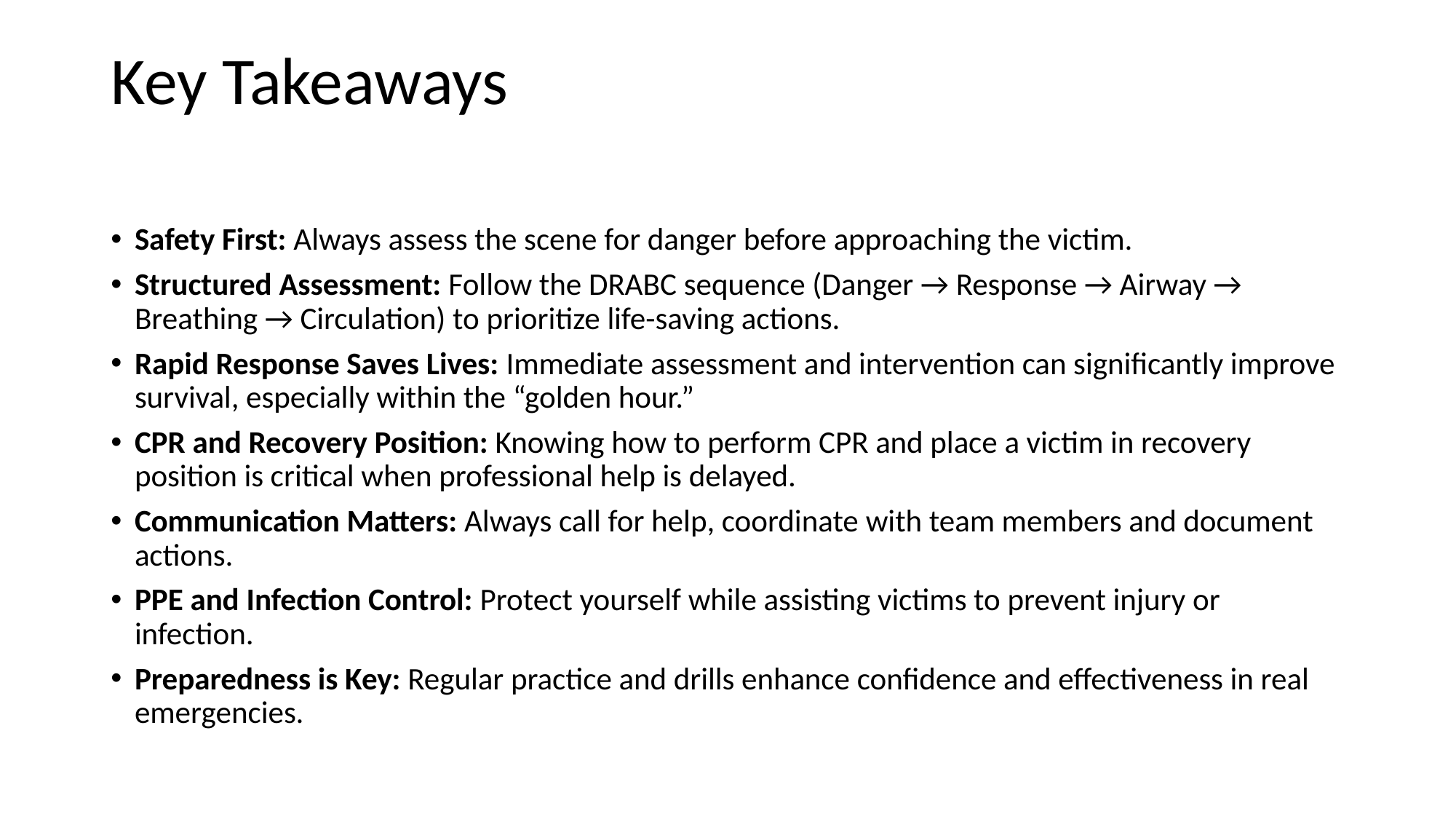

# Key Takeaways
Safety First: Always assess the scene for danger before approaching the victim.
Structured Assessment: Follow the DRABC sequence (Danger → Response → Airway → Breathing → Circulation) to prioritize life-saving actions.
Rapid Response Saves Lives: Immediate assessment and intervention can significantly improve survival, especially within the “golden hour.”
CPR and Recovery Position: Knowing how to perform CPR and place a victim in recovery position is critical when professional help is delayed.
Communication Matters: Always call for help, coordinate with team members and document actions.
PPE and Infection Control: Protect yourself while assisting victims to prevent injury or infection.
Preparedness is Key: Regular practice and drills enhance confidence and effectiveness in real emergencies.